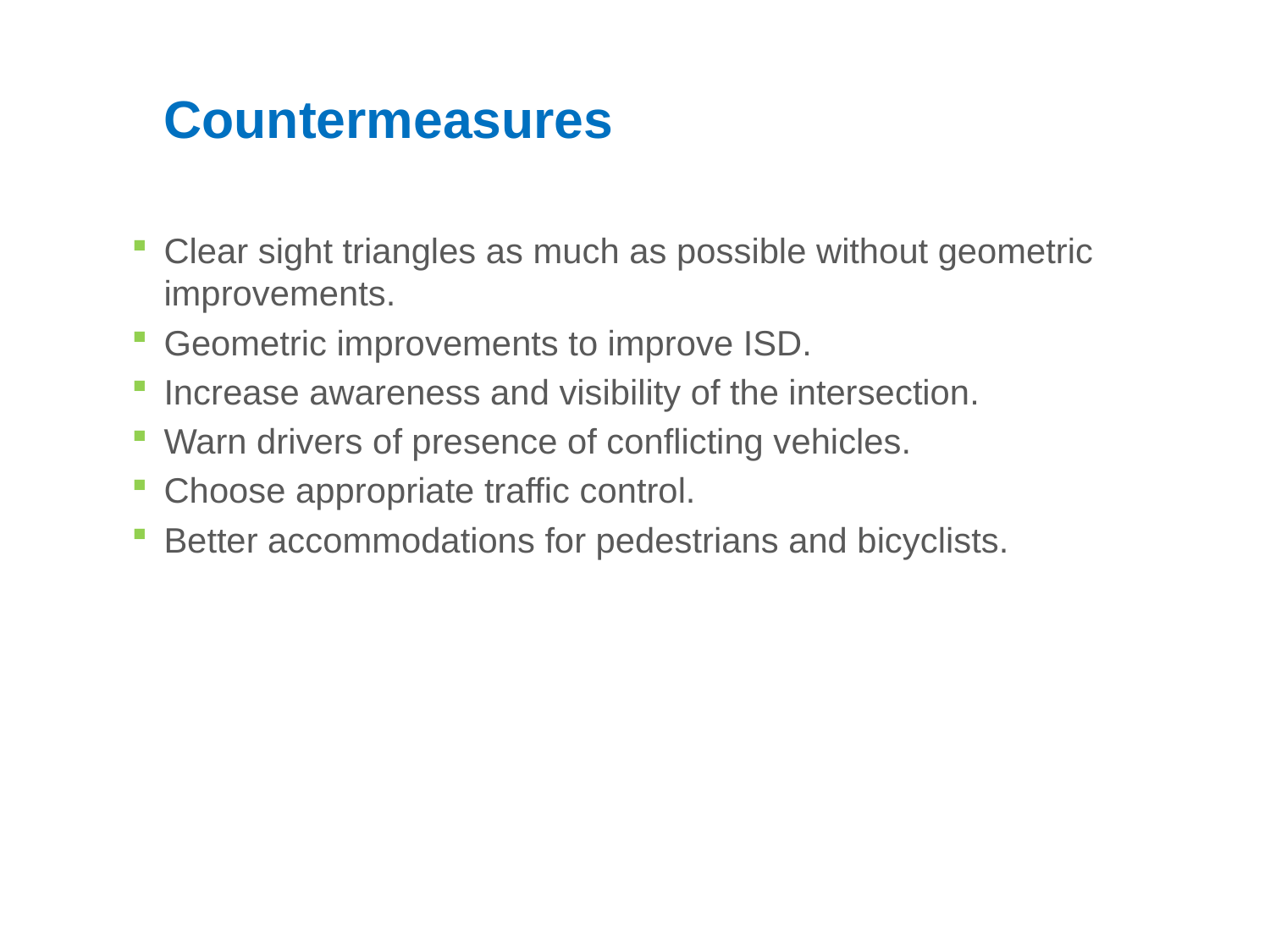

# Countermeasures
Clear sight triangles as much as possible without geometric improvements.
Geometric improvements to improve ISD.
Increase awareness and visibility of the intersection.
Warn drivers of presence of conflicting vehicles.
Choose appropriate traffic control.
Better accommodations for pedestrians and bicyclists.